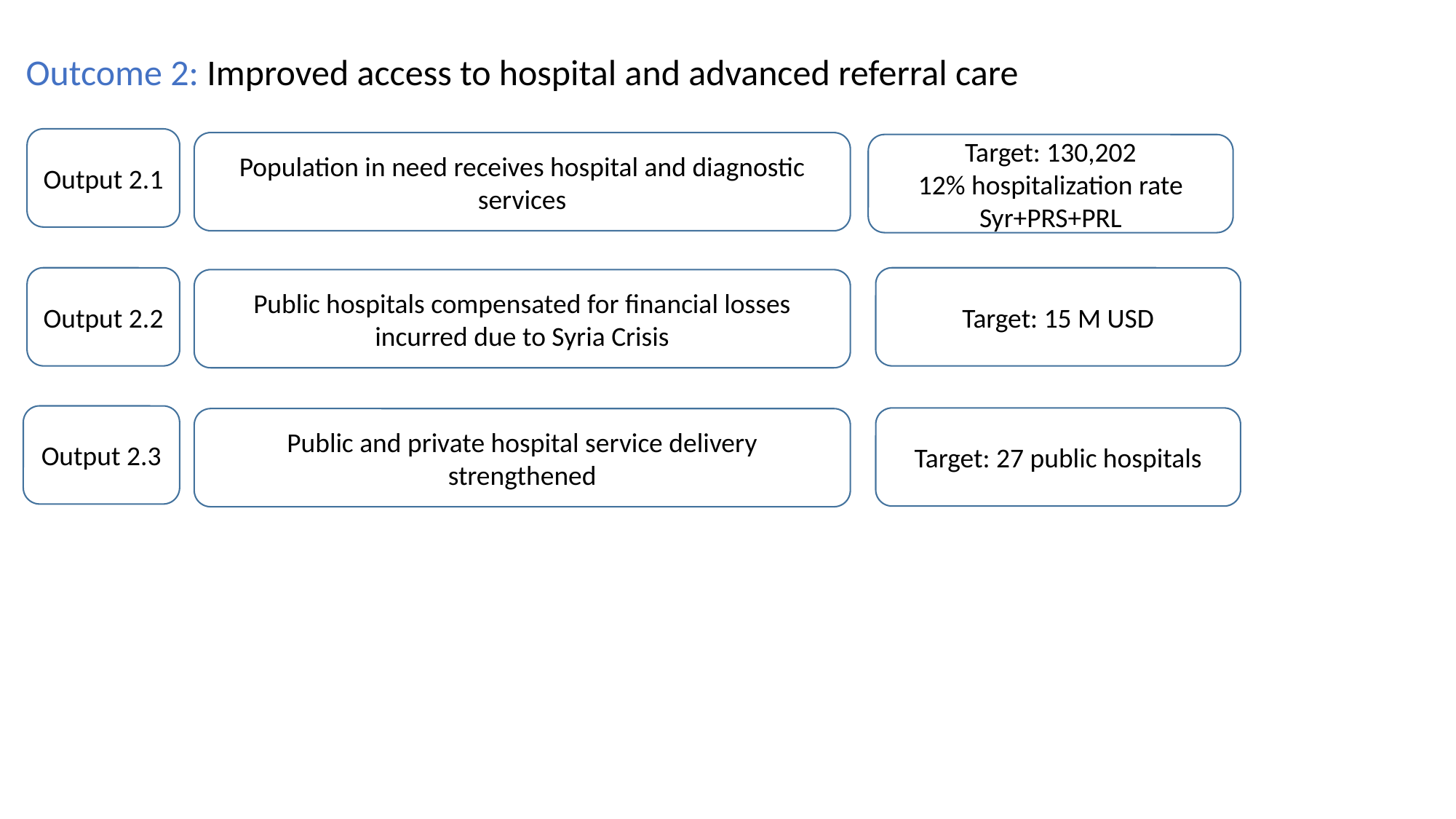

# Outcome 2: Improved access to hospital and advanced referral care

Output 2.1
Population in need receives hospital and diagnostic services
Target: 130,202
12% hospitalization rate
Syr+PRS+PRL
Output 2.2
Target: 15 M USD
Public hospitals compensated for financial losses incurred due to Syria Crisis
Output 2.3
Target: 27 public hospitals
Public and private hospital service delivery strengthened